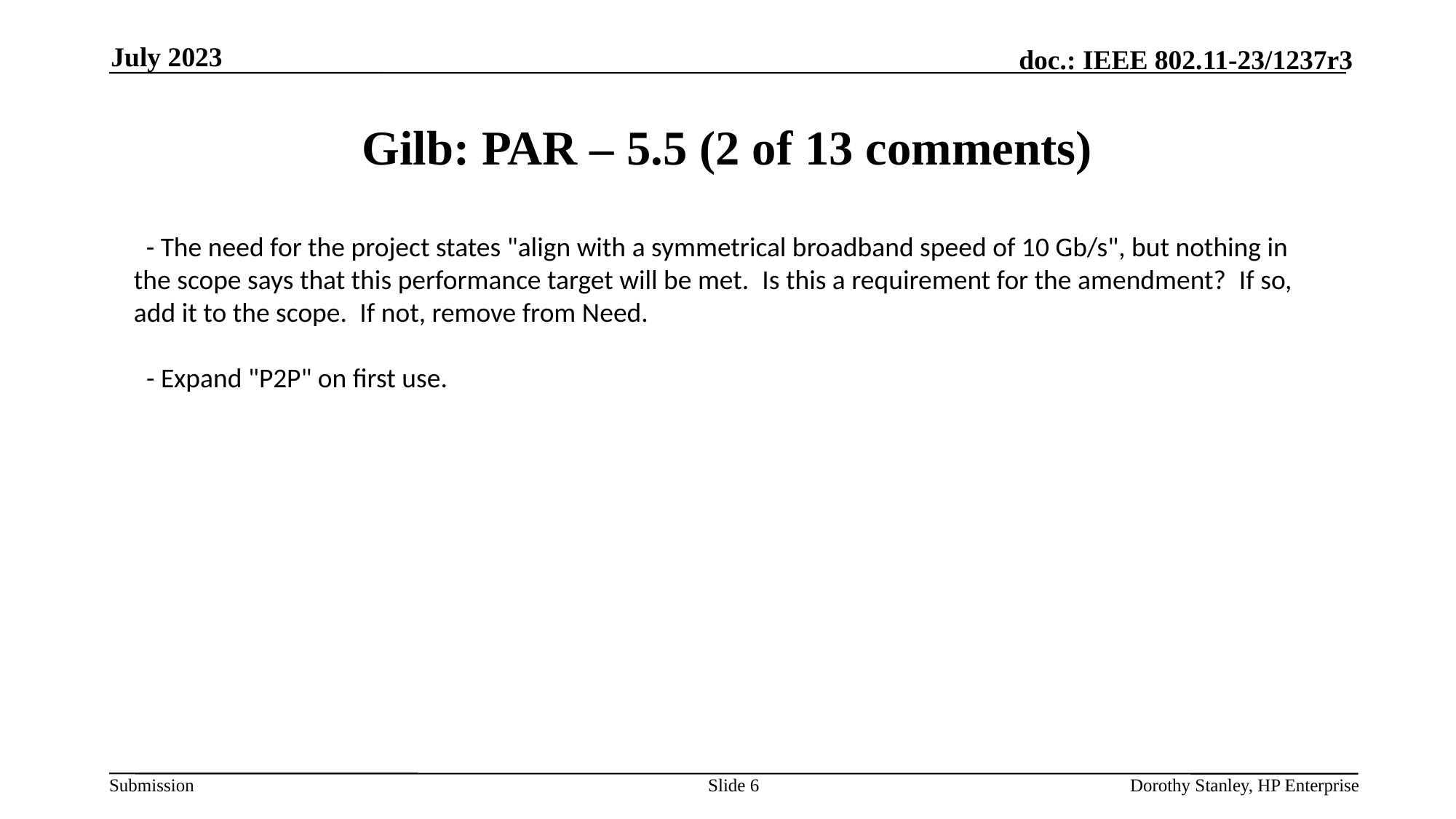

July 2023
# Gilb: PAR – 5.5 (2 of 13 comments)
  - The need for the project states "align with a symmetrical broadband speed of 10 Gb/s", but nothing in the scope says that this performance target will be met.  Is this a requirement for the amendment?  If so, add it to the scope.  If not, remove from Need.
  - Expand "P2P" on first use.
Slide 6
Dorothy Stanley, HP Enterprise